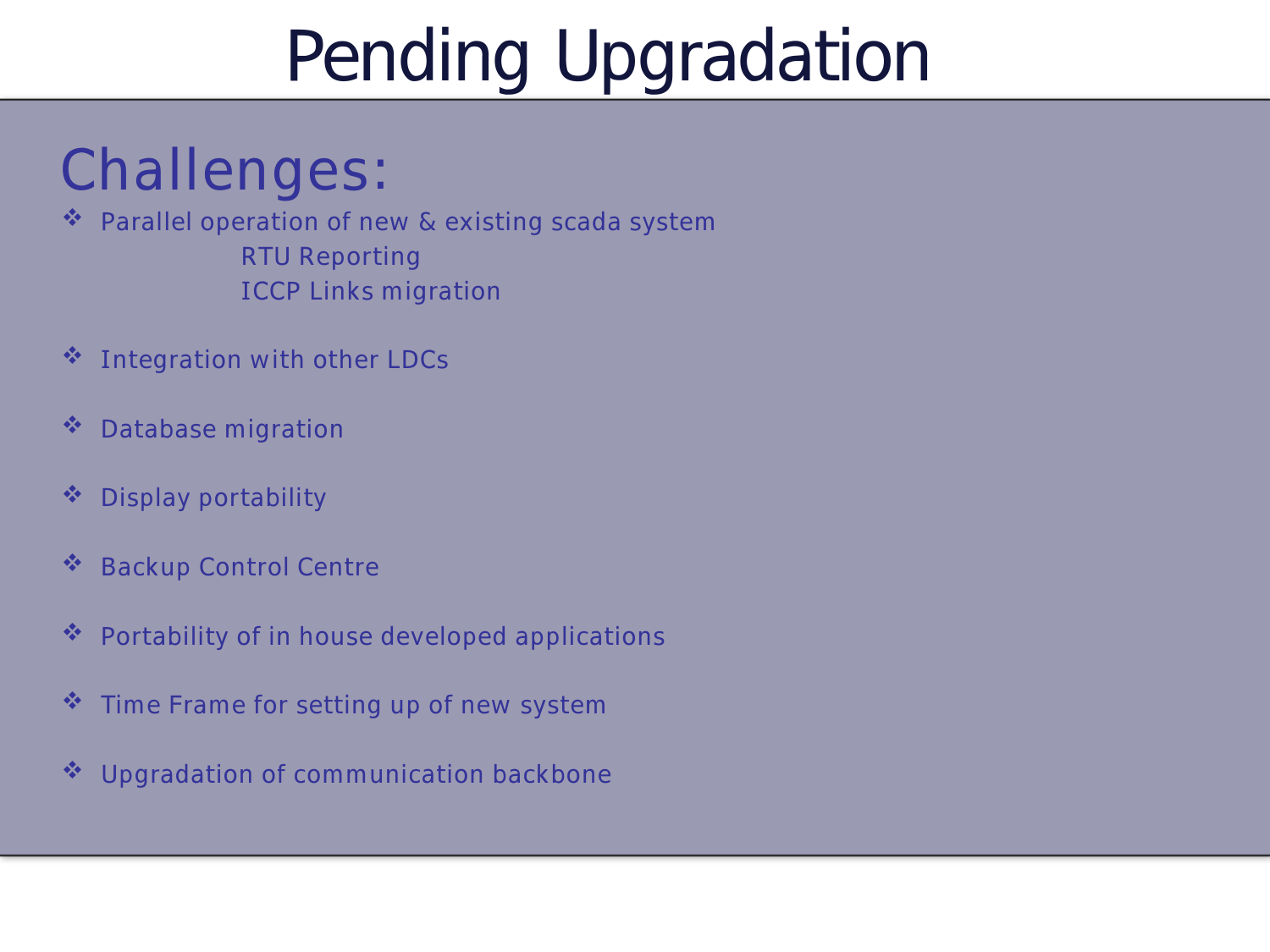

# Pending Upgradation
Challenges:
Parallel operation of new & existing scada system
                         RTU Reporting
                         ICCP Links migration

Integration with other LDCs

Database migration

Display portability

Backup Control Centre

Portability of in house developed applications

Time Frame for setting up of new system

Upgradation of communication backbone